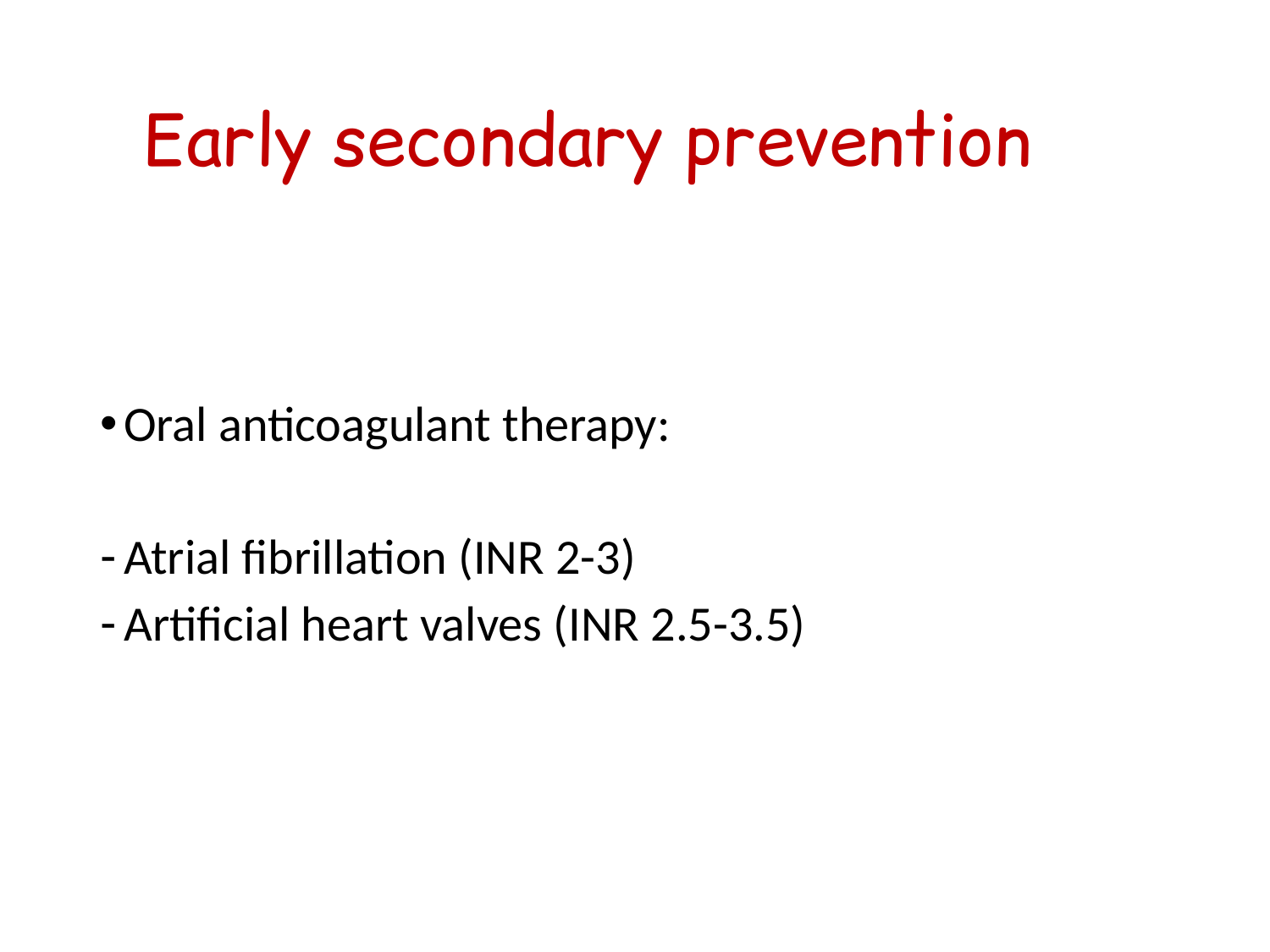

# Early secondary prevention

Oral anticoagulant therapy:

Atrial fibrillation (INR 2-3)
Artificial heart valves (INR 2.5-3.5)